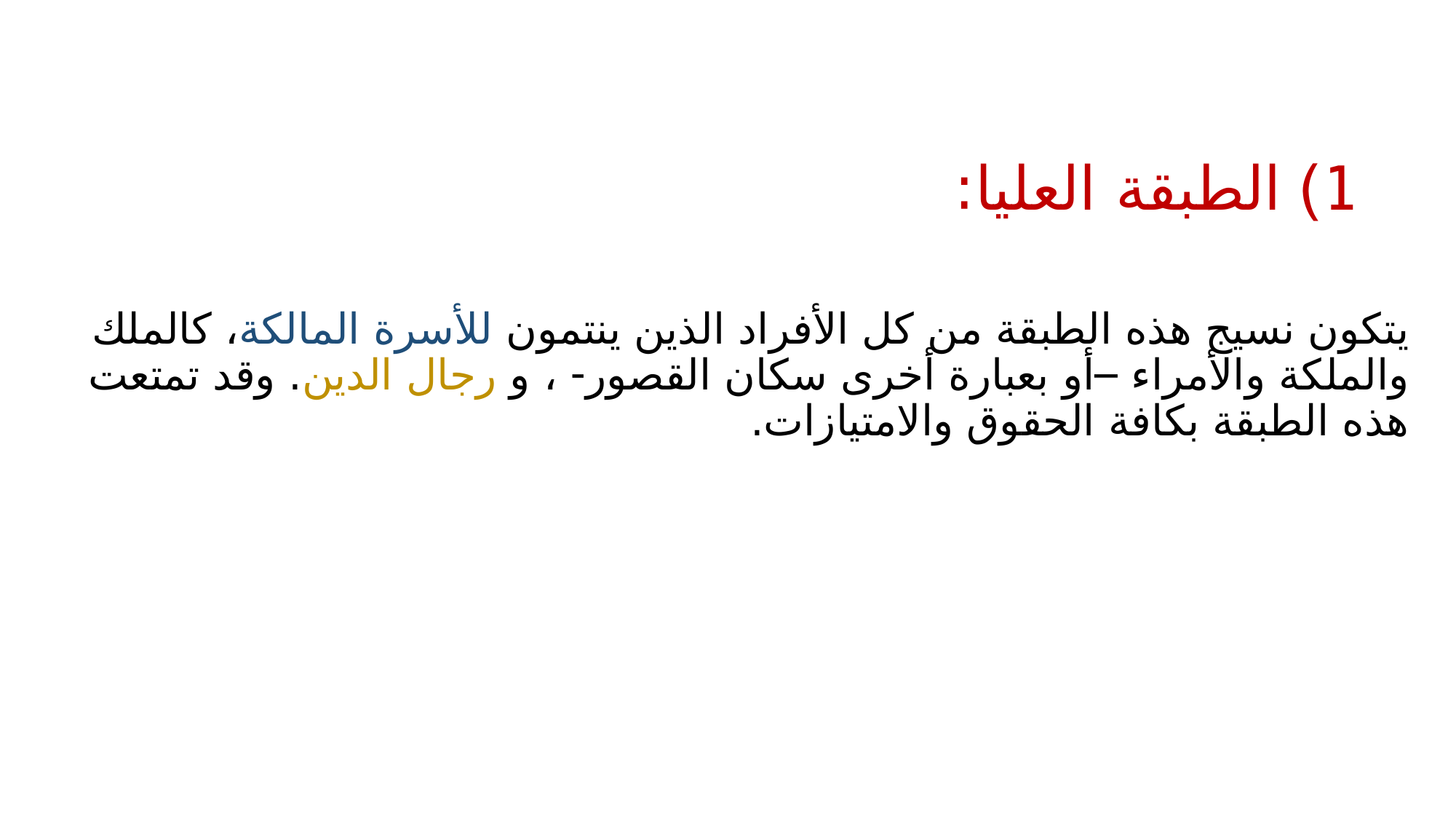

# 1) الطبقة العليا:
يتكون نسيج هذه الطبقة من كل الأفراد الذين ينتمون للأسرة المالكة، كالملك والملكة والأمراء –أو بعبارة أخرى سكان القصور- ، و رجال الدين. وقد تمتعت هذه الطبقة بكافة الحقوق والامتيازات.